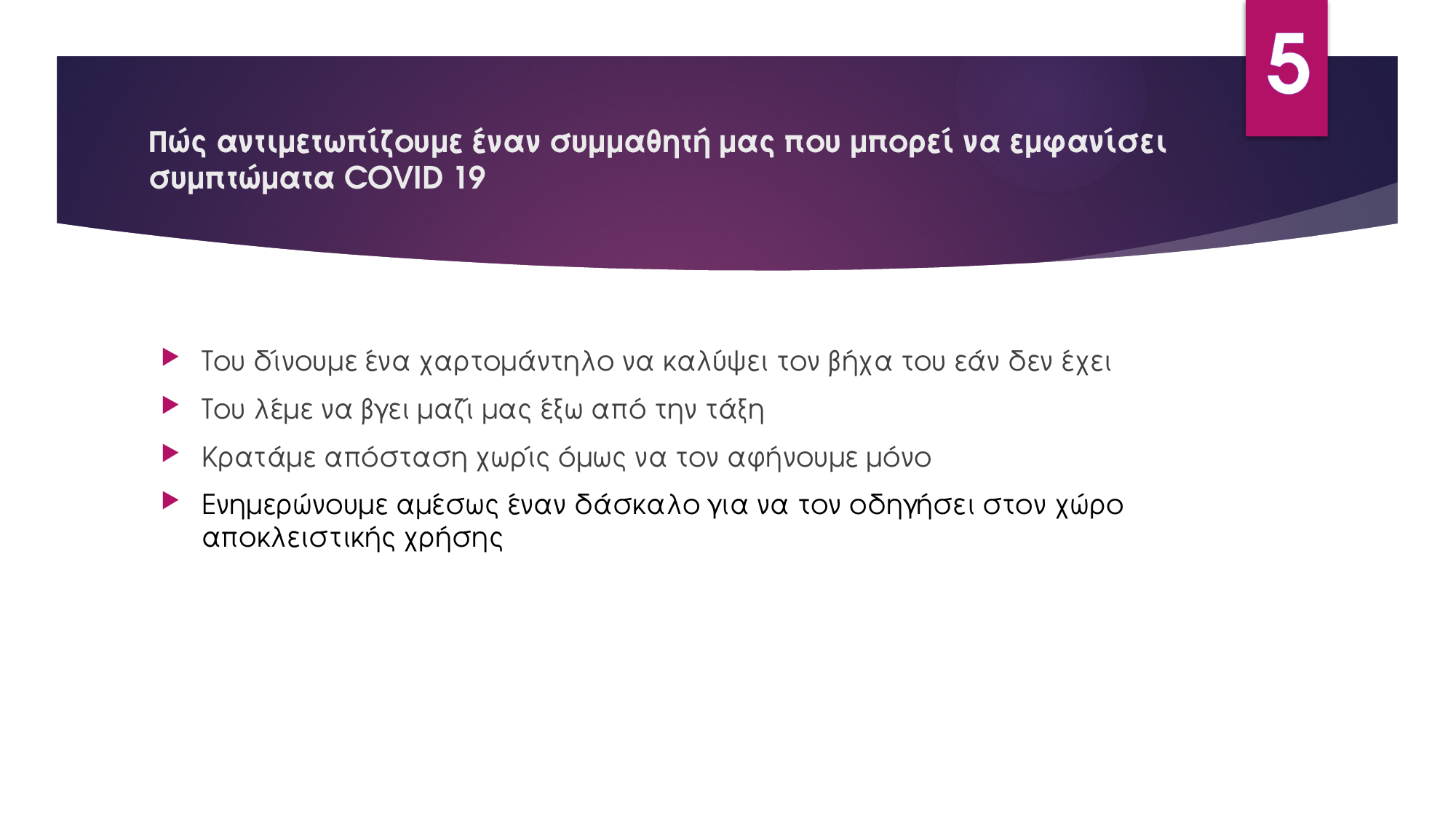

5
# Πώς αντιμετωπίζουμε έναν συμμαθητή μας που μπορεί να εμφανίσει συμπτώματα COVID 19
Του δίνουμε ένα χαρτομάντηλο να καλύψει τον βήχα του εάν δεν έχει
Του λέμε να βγει μαζί μας έξω από την τάξη
Κρατάμε απόσταση χωρίς όμως να τον αφήνουμε μόνο
Ενημερώνουμε αμέσως έναν δάσκαλο για να τον οδηγήσει στον χώρο αποκλειστικής χρήσης